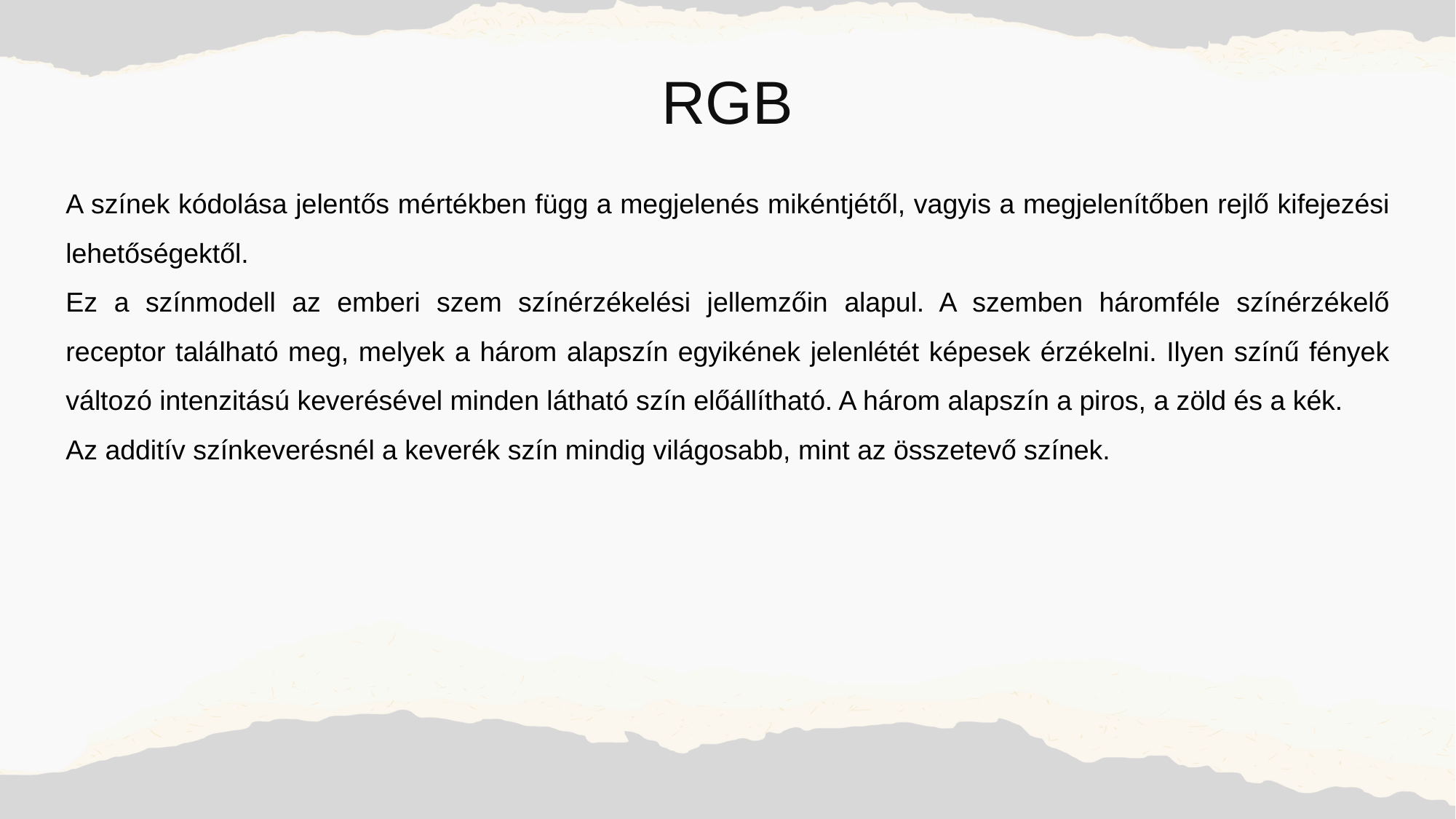

RGB
A színek kódolása jelentős mértékben függ a megjelenés mikéntjétől, vagyis a megjelenítőben rejlő kifejezési lehetőségektől.
Ez a színmodell az emberi szem színérzékelési jellemzőin alapul. A szemben háromféle színérzékelő receptor található meg, melyek a három alapszín egyikének jelenlétét képesek érzékelni. Ilyen színű fények változó intenzitású keverésével minden látható szín előállítható. A három alapszín a piros, a zöld és a kék.
Az additív színkeverésnél a keverék szín mindig világosabb, mint az összetevő színek.